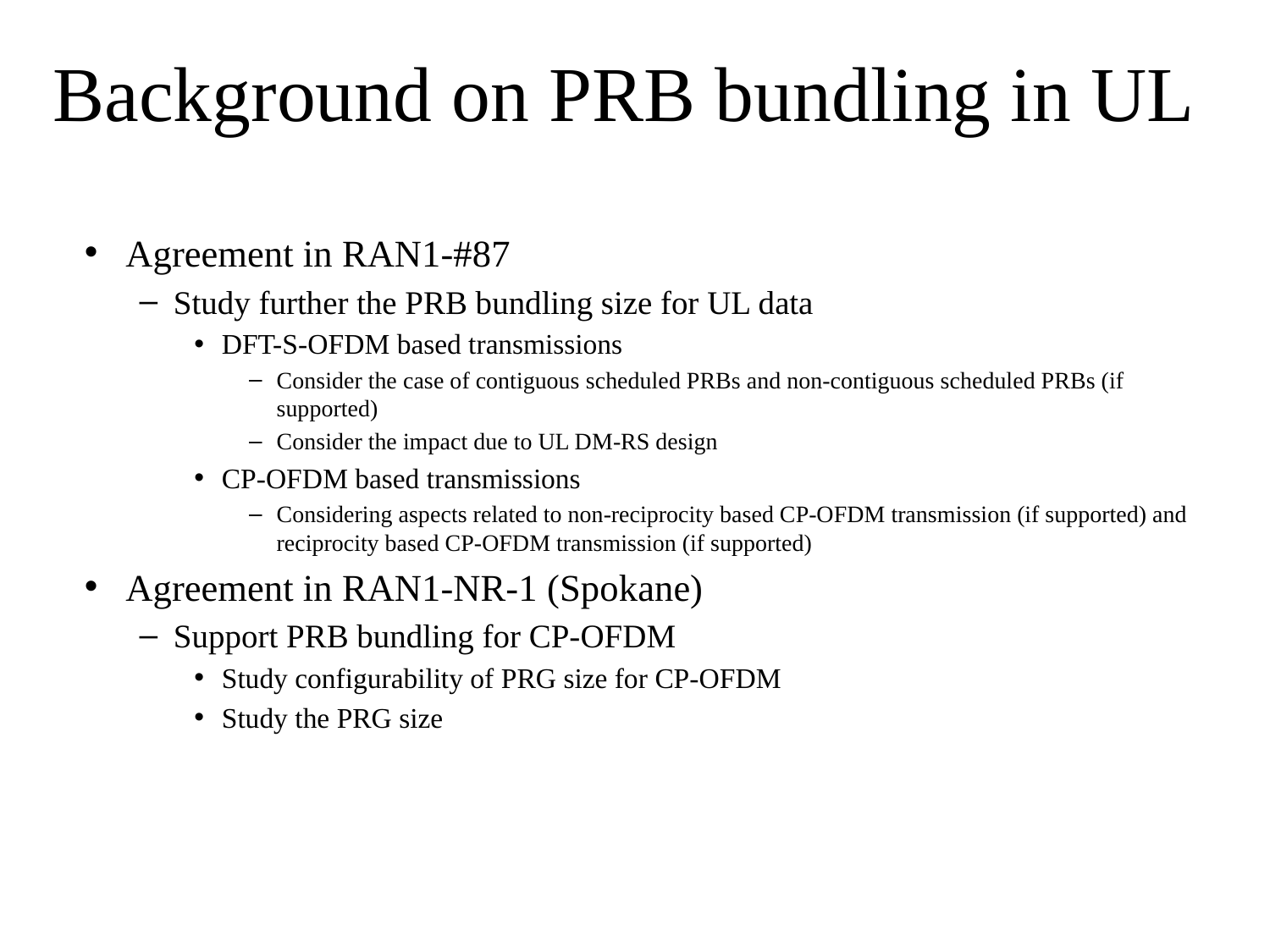

# Background on PRB bundling in UL
Agreement in RAN1-#87
Study further the PRB bundling size for UL data
DFT-S-OFDM based transmissions
Consider the case of contiguous scheduled PRBs and non-contiguous scheduled PRBs (if supported)
Consider the impact due to UL DM-RS design
CP-OFDM based transmissions
Considering aspects related to non-reciprocity based CP-OFDM transmission (if supported) and reciprocity based CP-OFDM transmission (if supported)
Agreement in RAN1-NR-1 (Spokane)
Support PRB bundling for CP-OFDM
Study configurability of PRG size for CP-OFDM
Study the PRG size